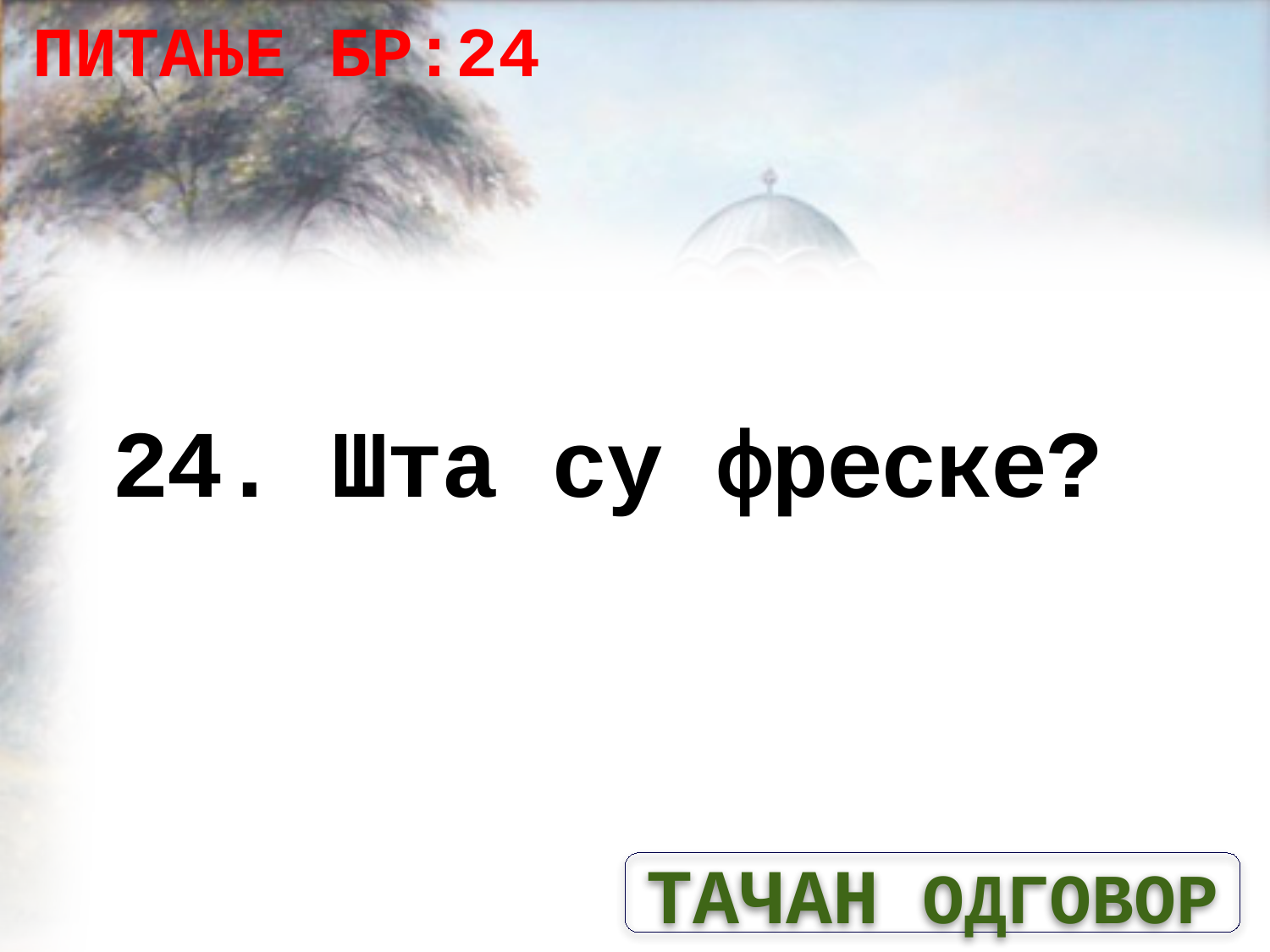

ПИТАЊЕ БР:24
# 24. Шта су фреске?
ТАЧАН ОДГОВОР